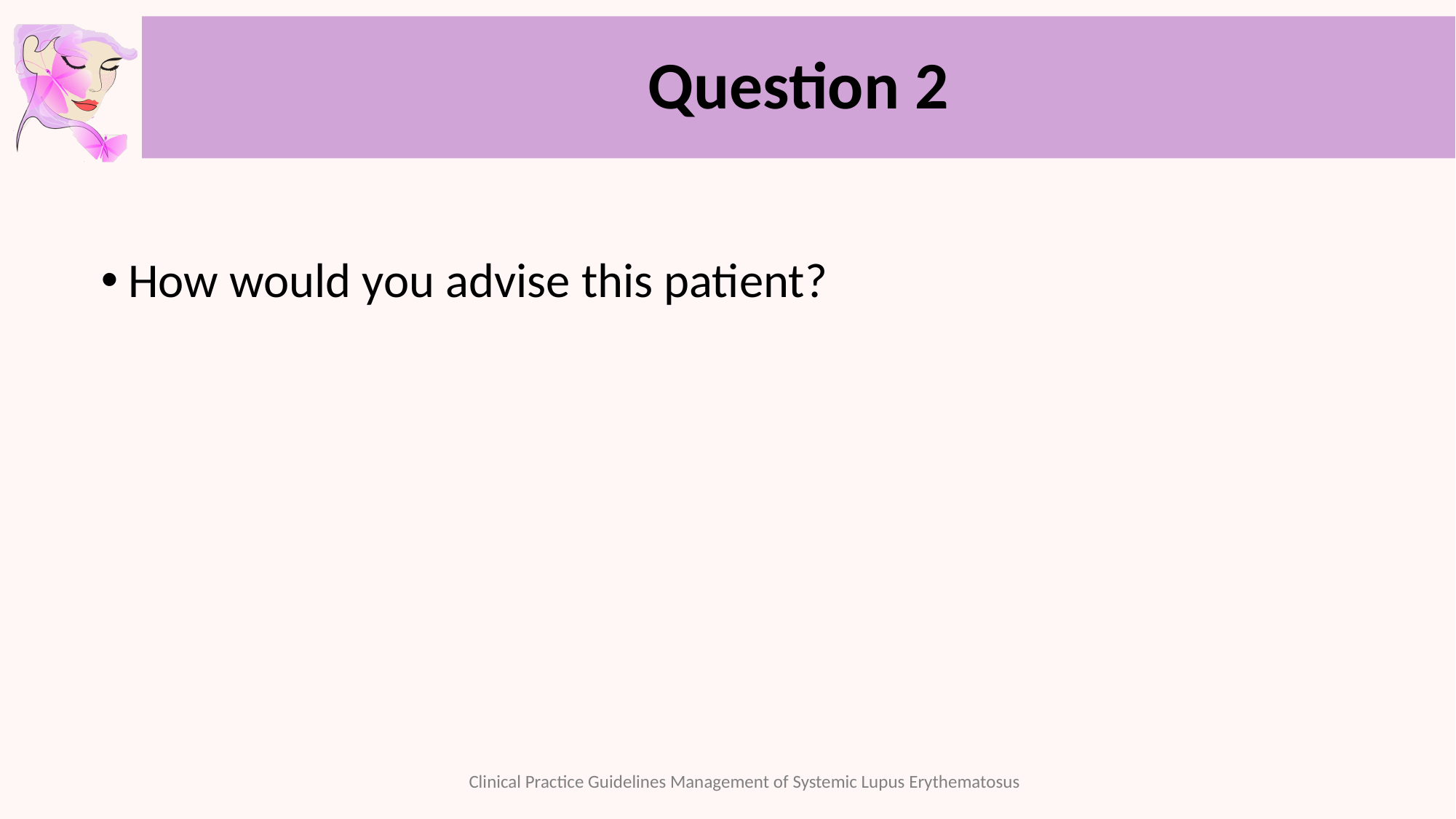

# Question 2
How would you advise this patient?